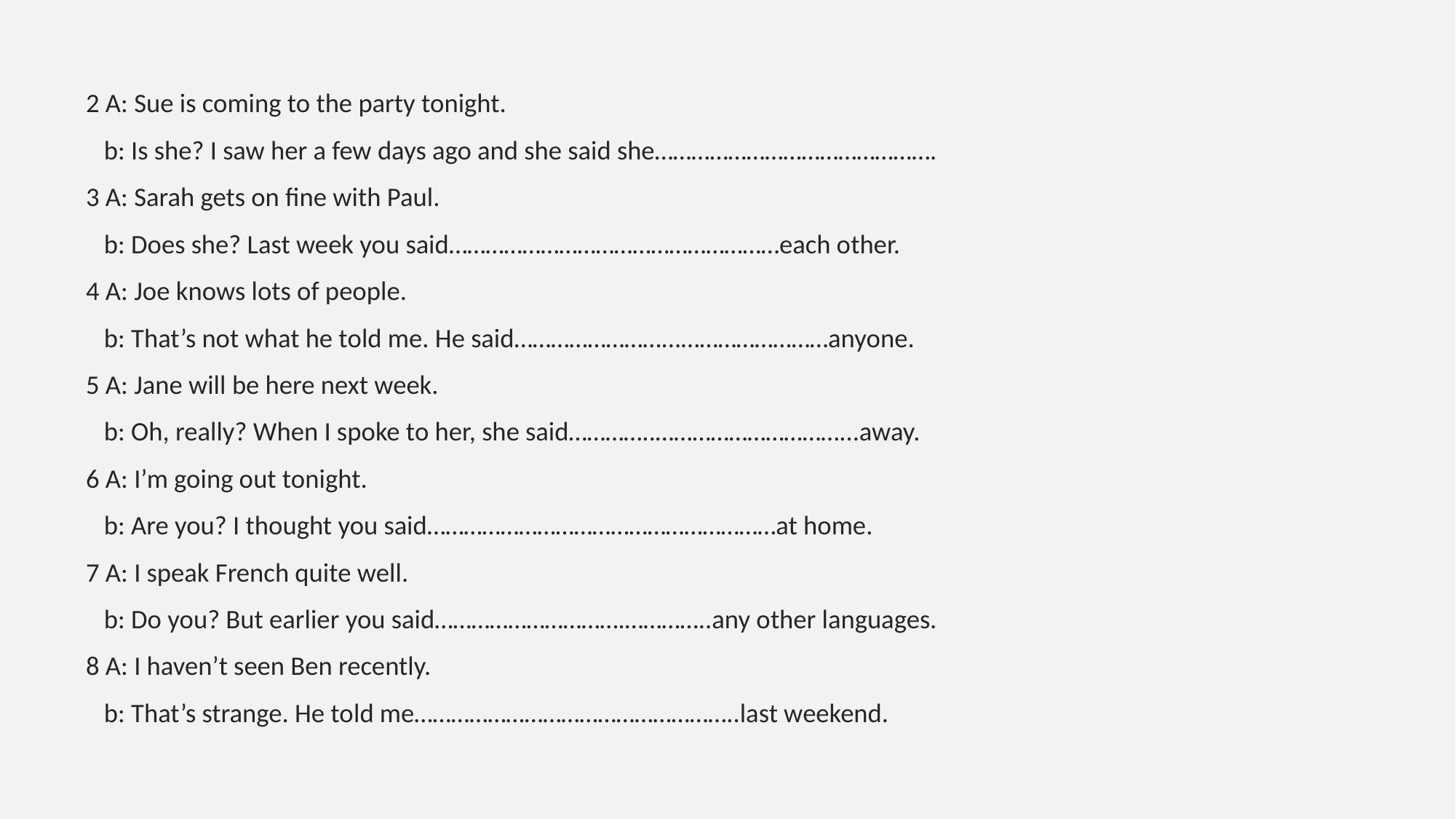

2 A: Sue is coming to the party tonight.
   b: Is she? I saw her a few days ago and she said she……………………………………….
3 A: Sarah gets on fine with Paul.
   b: Does she? Last week you said………………………………………………each other.
4 A: Joe knows lots of people.
   b: That’s not what he told me. He said……………………...……………………anyone.
5 A: Jane will be here next week.
   b: Oh, really? When I spoke to her, she said…………..…………………………...away.
6 A: I’m going out tonight.
   b: Are you? I thought you said…………………………………………………at home.
7 A: I speak French quite well.
   b: Do you? But earlier you said………………………….…………..any other languages.
8 A: I haven’t seen Ben recently.
   b: That’s strange. He told me……………………………………………..last weekend.